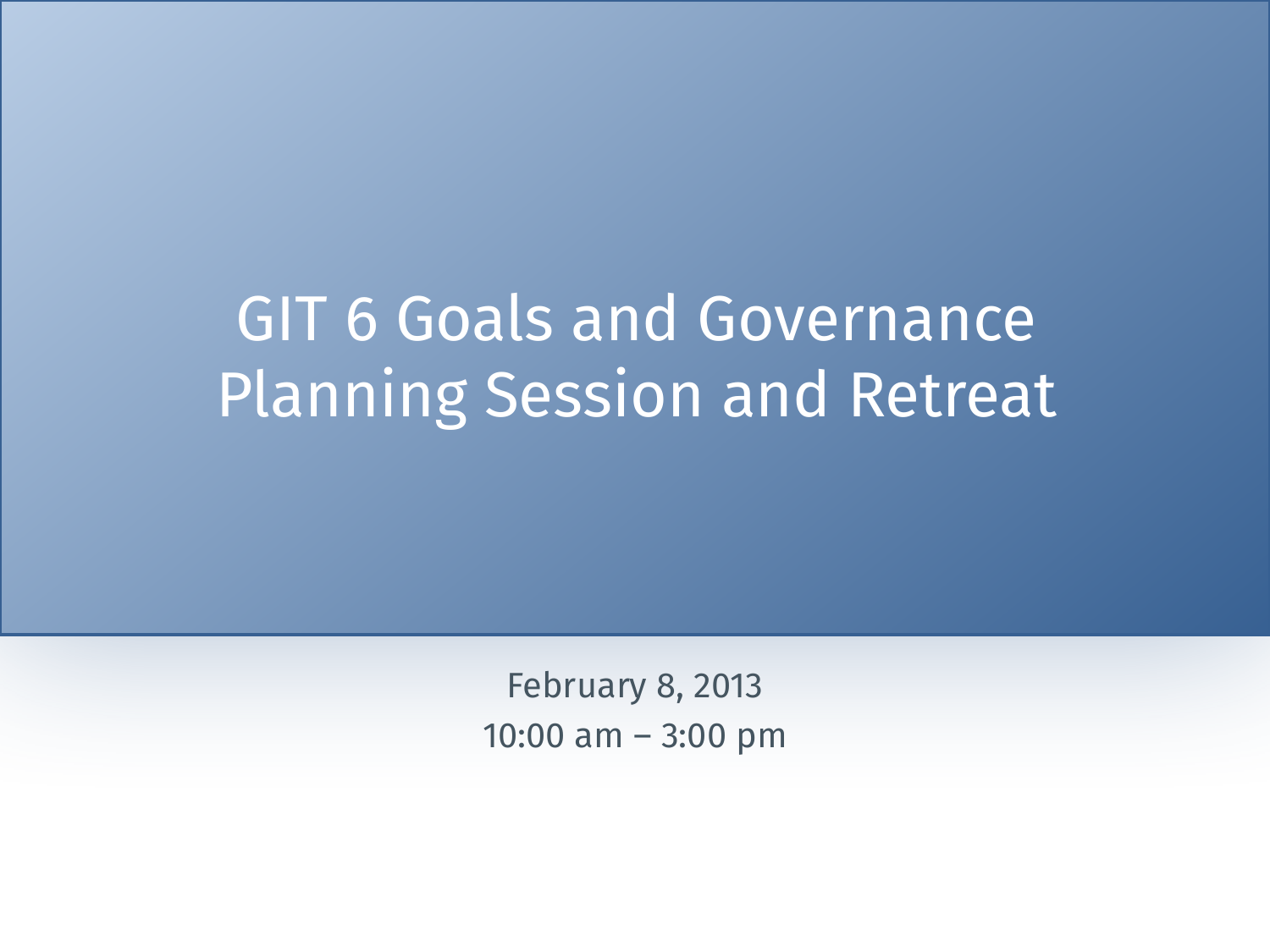

# GIT 6 Goals and Governance Planning Session and Retreat
February 8, 2013
10:00 am – 3:00 pm